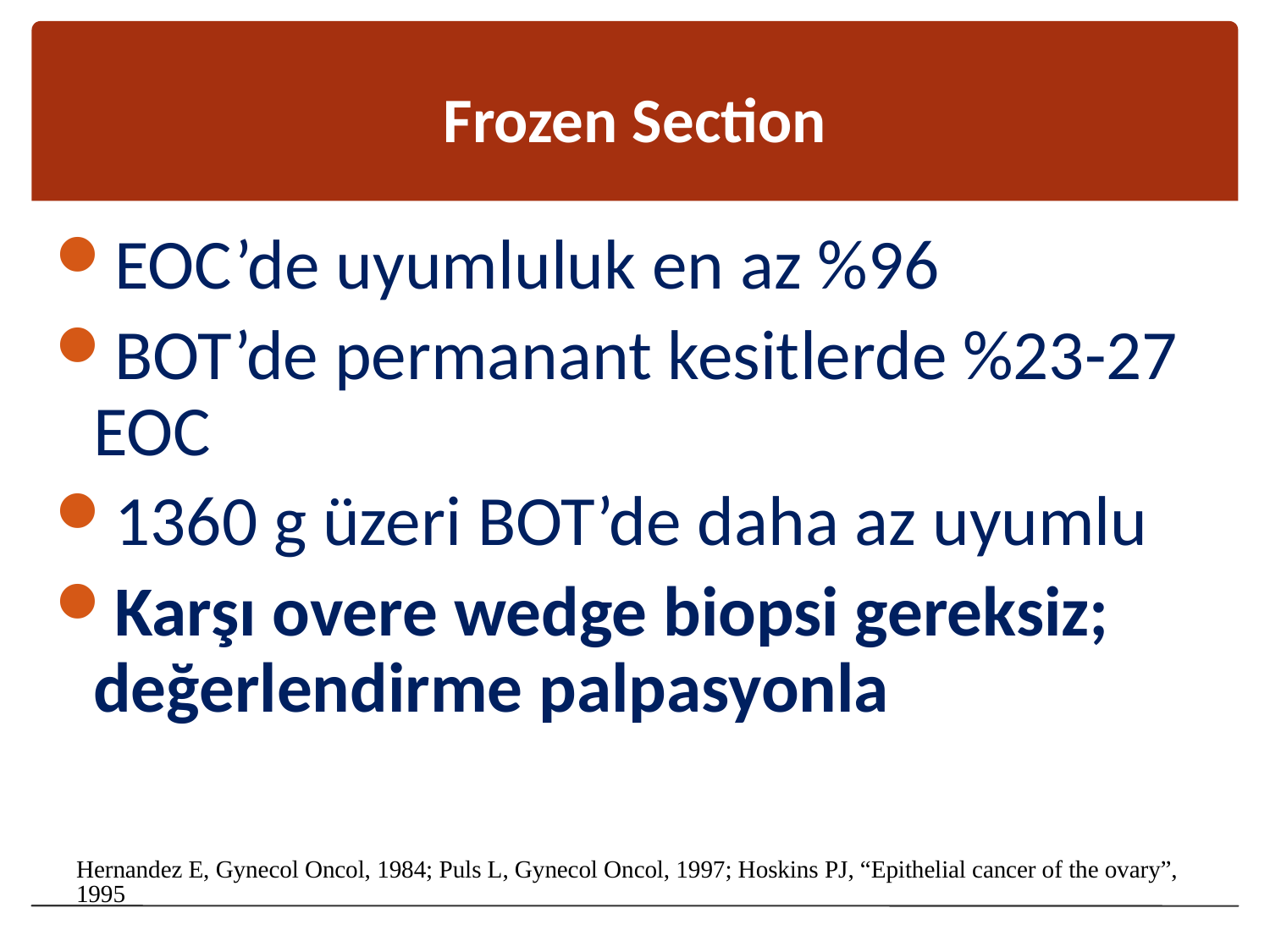

# Frozen Section
EOC’de uyumluluk en az %96
BOT’de permanant kesitlerde %23-27 EOC
1360 g üzeri BOT’de daha az uyumlu
Karşı overe wedge biopsi gereksiz; değerlendirme palpasyonla
Hernandez E, Gynecol Oncol, 1984; Puls L, Gynecol Oncol, 1997; Hoskins PJ, “Epithelial cancer of the ovary”, 1995